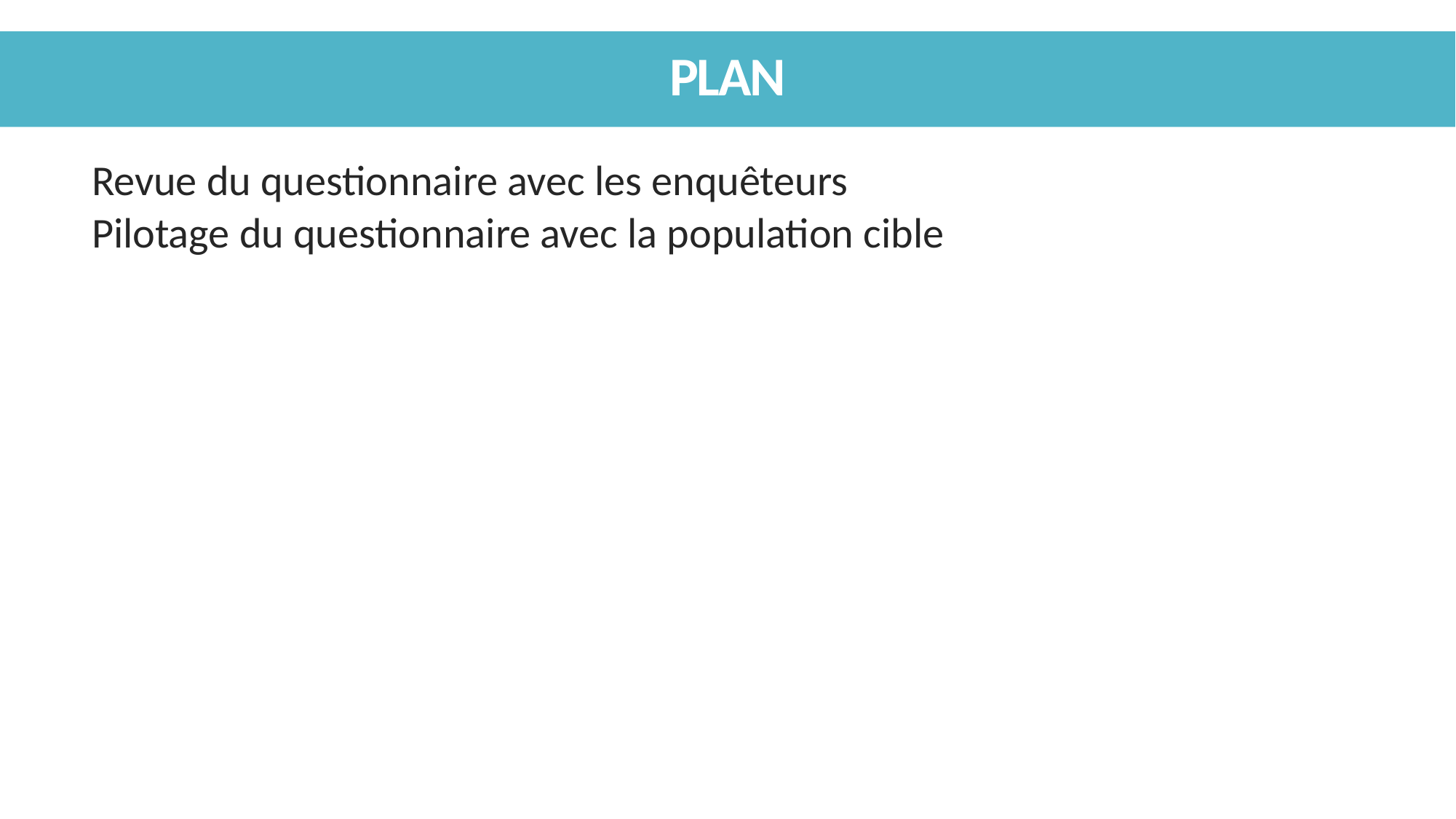

# PLAN
Revue du questionnaire avec les enquêteurs
Pilotage du questionnaire avec la population cible